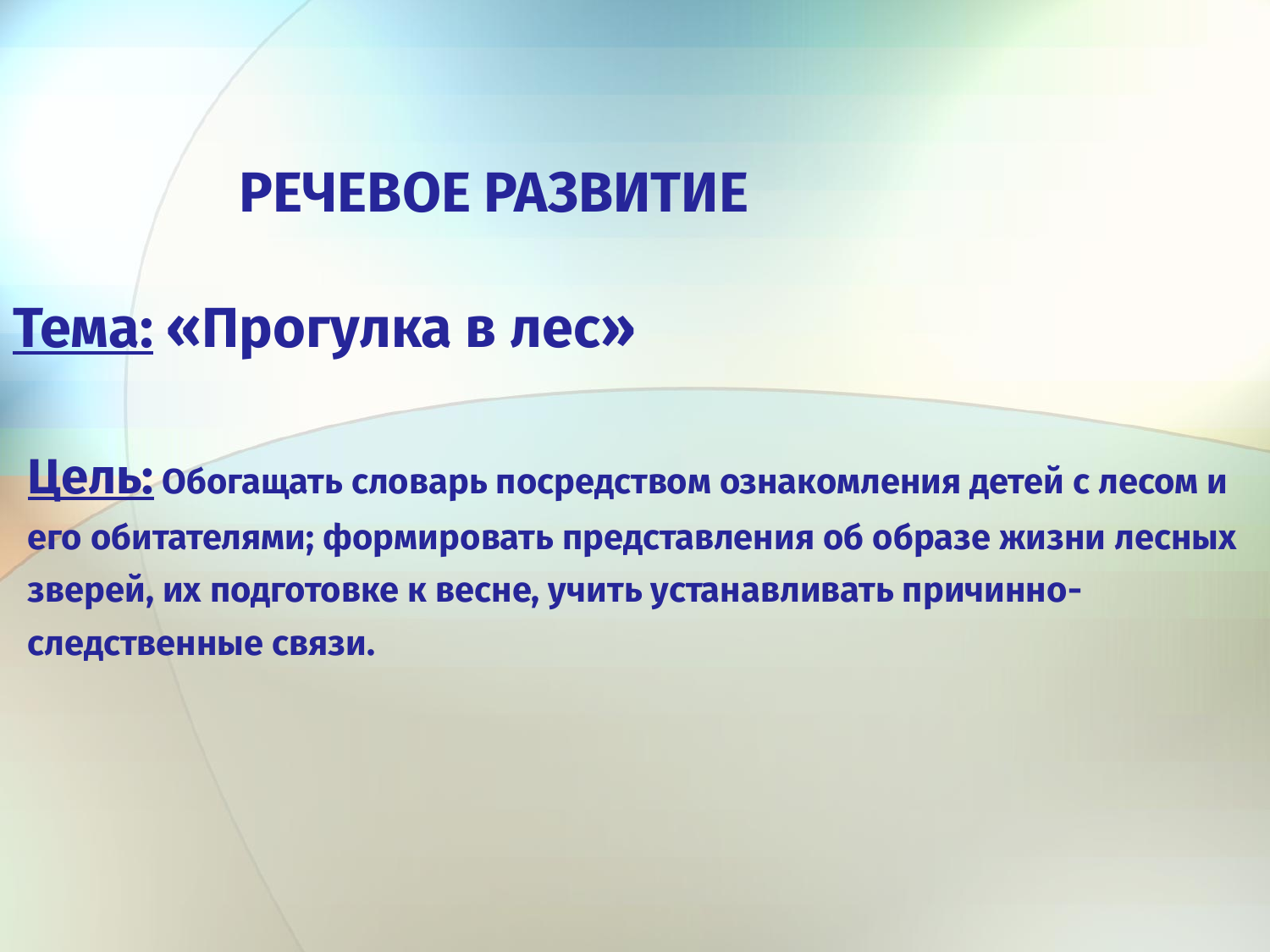

# Речевое развитие Тема: «Прогулка в лес»
Цель: Обогащать словарь посредством ознакомления детей с лесом и его обитателями; формировать представления об образе жизни лесных зверей, их подготовке к весне, учить устанавливать причинно-следственные связи.